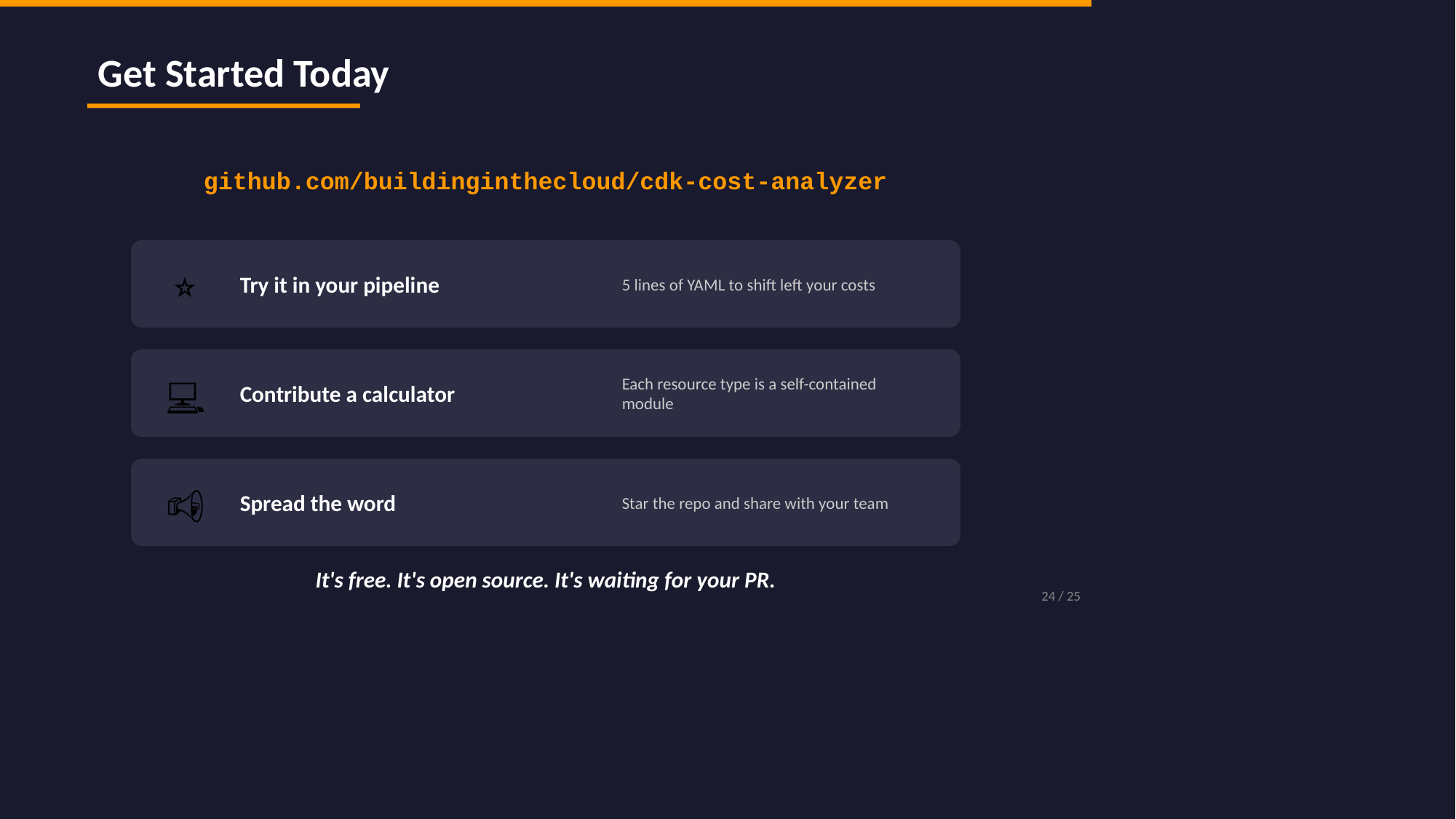

Get Started Today

github.com/buildinginthecloud/cdk-cost-analyzer

⭐
Try it in your pipeline
5 lines of YAML to shift left your costs

💻
Contribute a calculator
Each resource type is a self-contained module

📢
Spread the word
Star the repo and share with your team
It's free. It's open source. It's waiting for your PR.
24 / 25